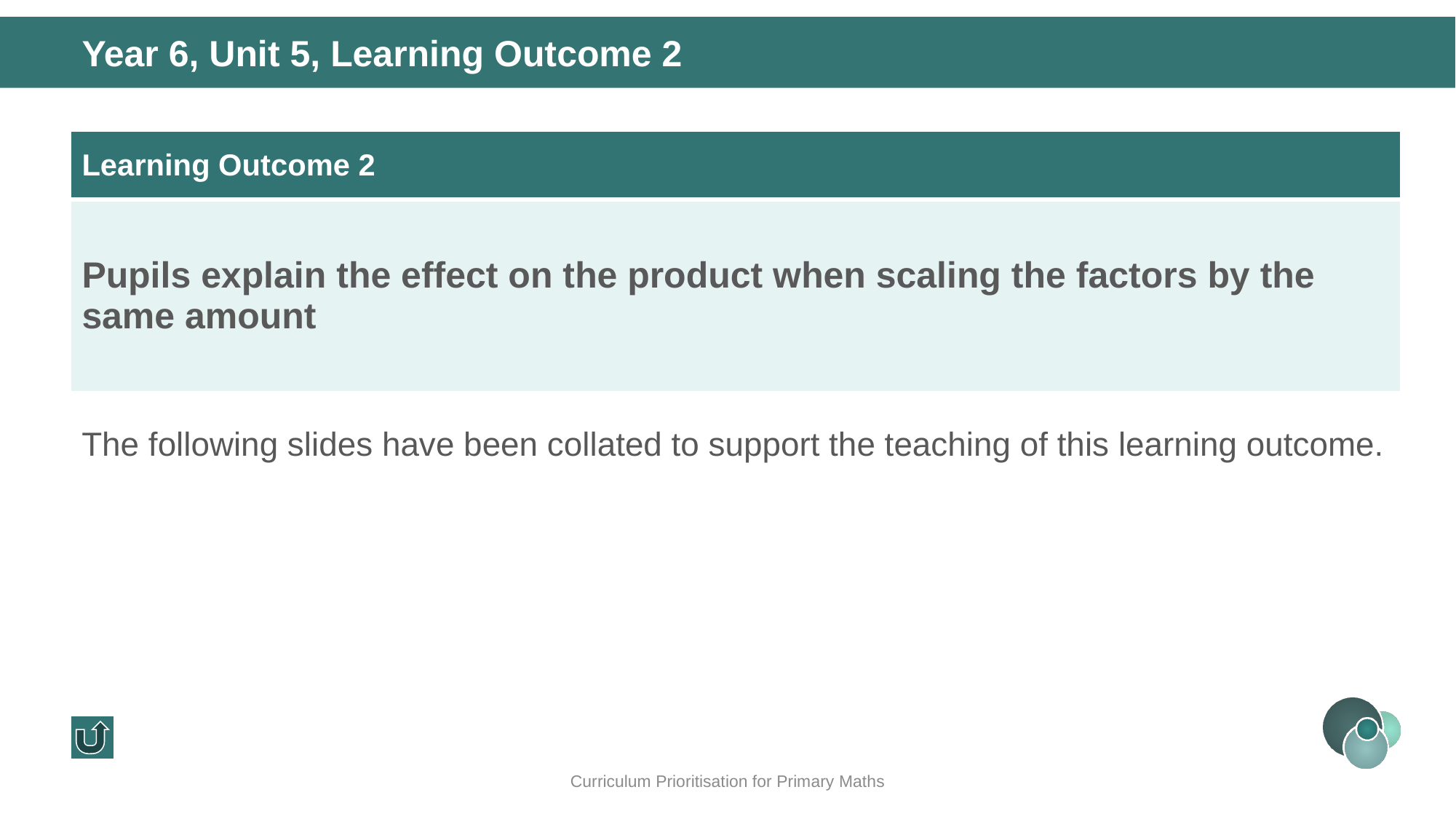

Year 6, Unit 5, Learning Outcome 2
| Learning Outcome 2 |
| --- |
| Pupils explain the effect on the product when scaling the factors by the same amount |
The following slides have been collated to support the teaching of this learning outcome.

Curriculum Prioritisation for Primary Maths